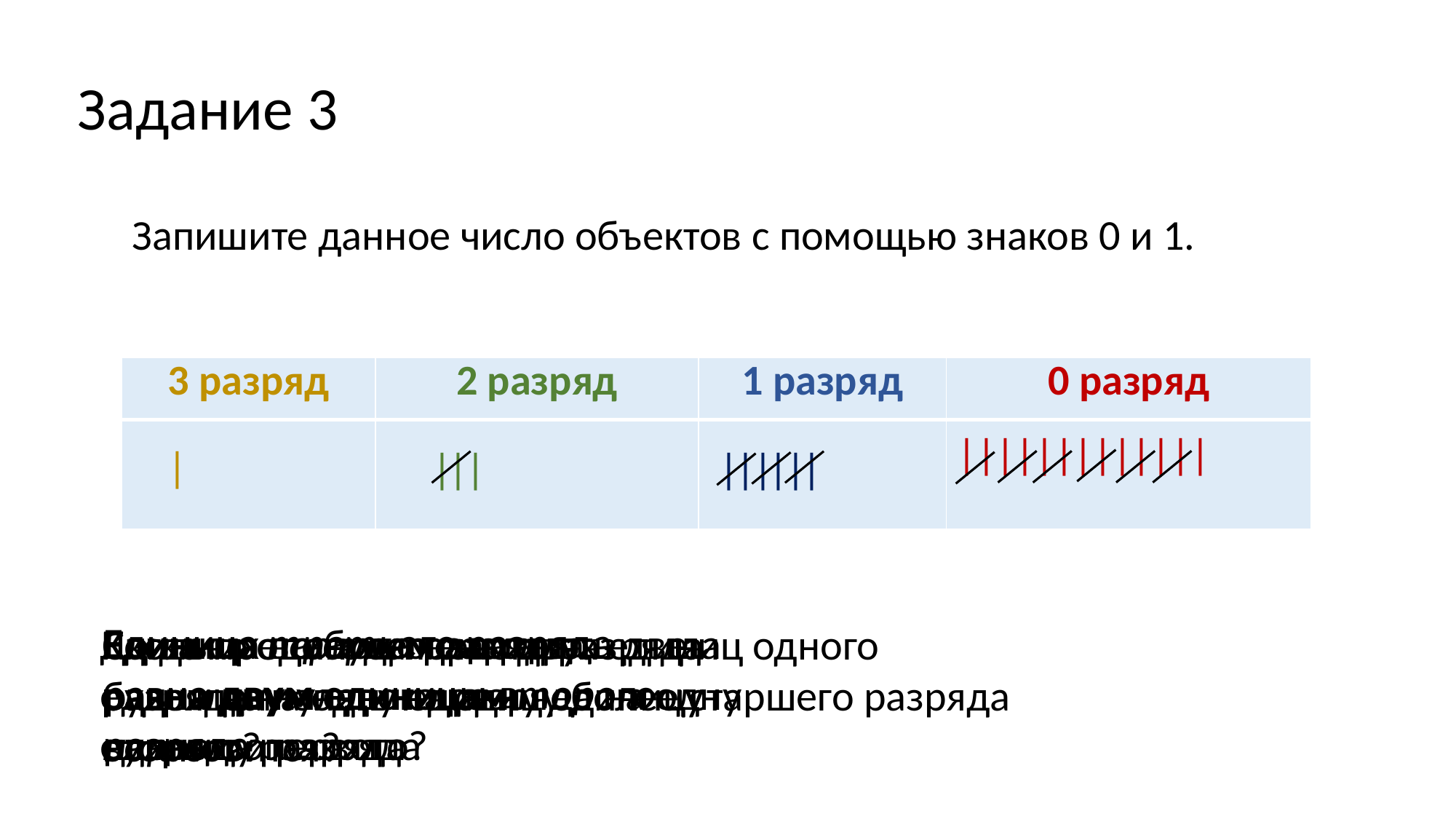

# Задание 3
Запишите данное число объектов с помощью знаков 0 и 1.
| 3 разряд | 2 разряд | 1 разряд | 0 разряд |
| --- | --- | --- | --- |
|  |  |  | ||||||||||||| |
|
|
|
|
|
|
|
|
|
|
Единица третьего разряда равна двум единицы второго разряда
До каких по будем заменять две единицы нулевого разряда на одну единицу первого?
Сколько единиц нулевого разряда будем заменять на одну единицу первого?
Единица первого разряда равна двум единицам нулевого разряда
Единица второго разряда равна двум единицам первого разряда
Когда процесс замены двух единиц одного разряда на одну единицу более старшего разряда остановится?
Сколько единиц первого разряда будем заменять на одну единицу второго?